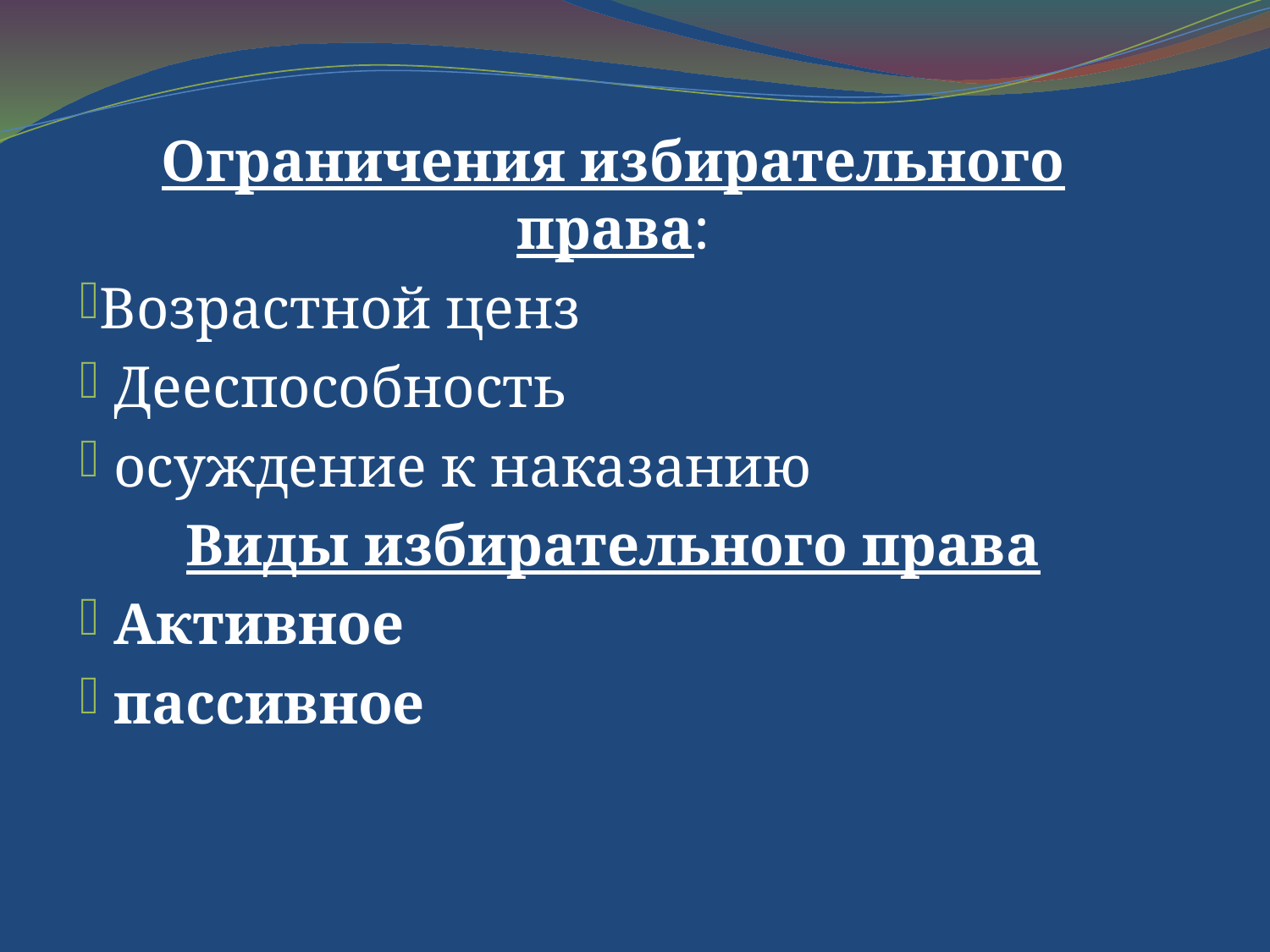

Ограничения избирательного права:
Возрастной ценз
 Дееспособность
 осуждение к наказанию
Виды избирательного права
 Активное
 пассивное